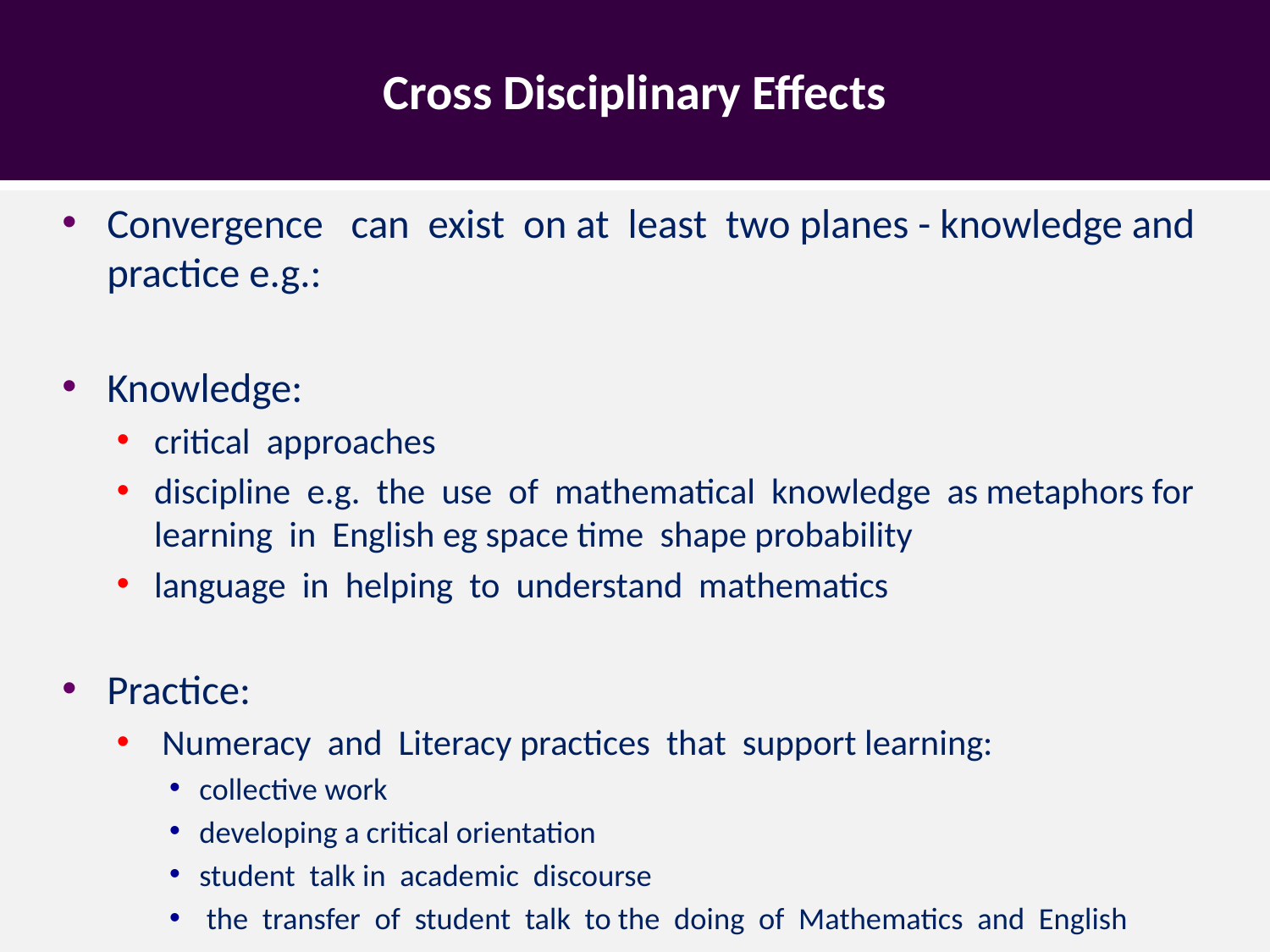

# Cross Disciplinary Effects
Convergence   can  exist  on at  least  two planes - knowledge and  practice e.g.:

Knowledge:
critical  approaches
discipline  e.g.  the  use  of  mathematical  knowledge  as metaphors for  learning  in  English eg space time  shape probability
language  in  helping  to  understand  mathematics

Practice:
 Numeracy  and  Literacy practices  that  support learning:
collective work
developing a critical orientation
student  talk in  academic  discourse
 the  transfer  of  student  talk  to the  doing  of  Mathematics  and  English